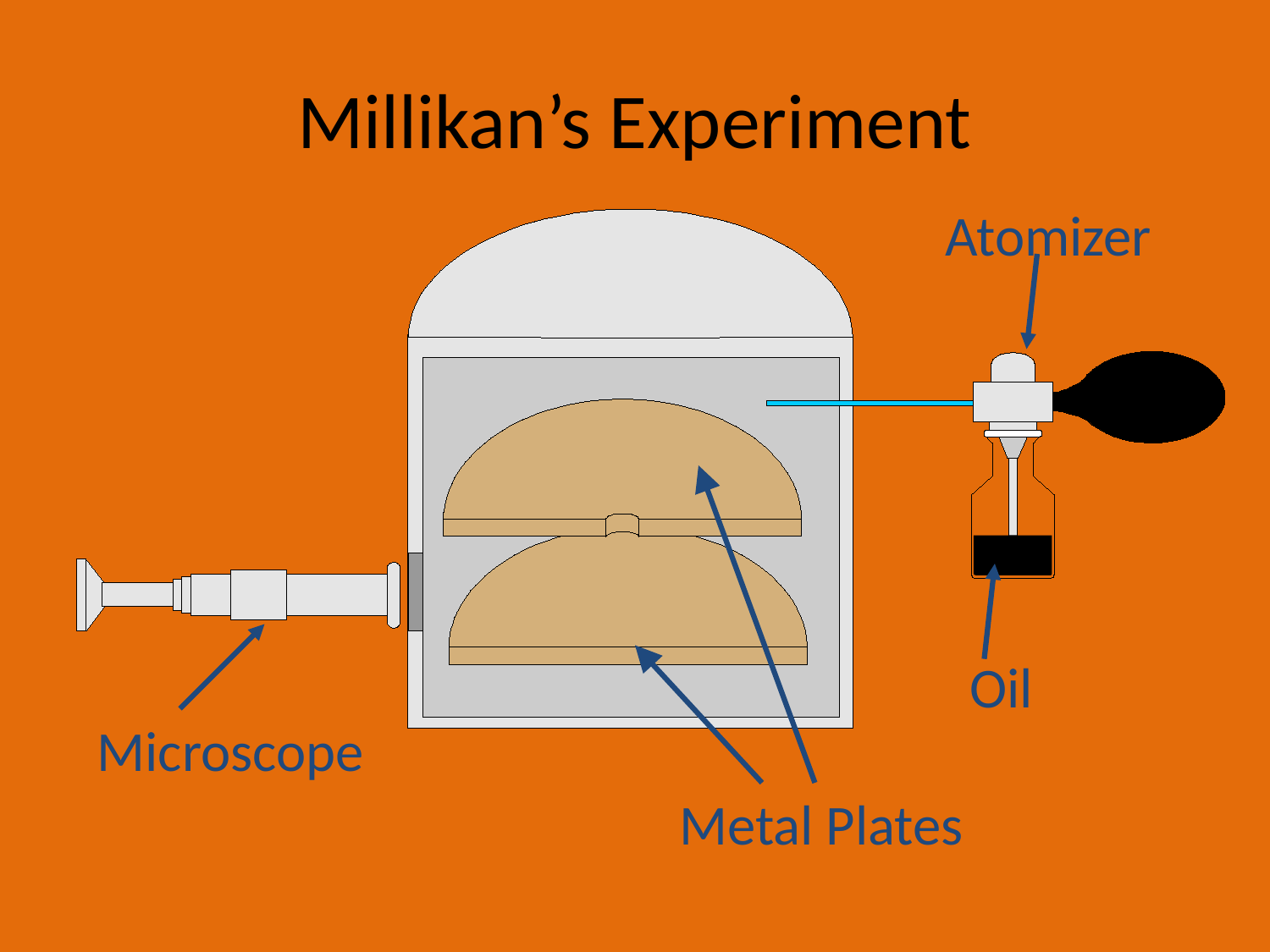

# Millikan’s Experiment
Atomizer

+
-

Metal Plates

Oil

Microscope